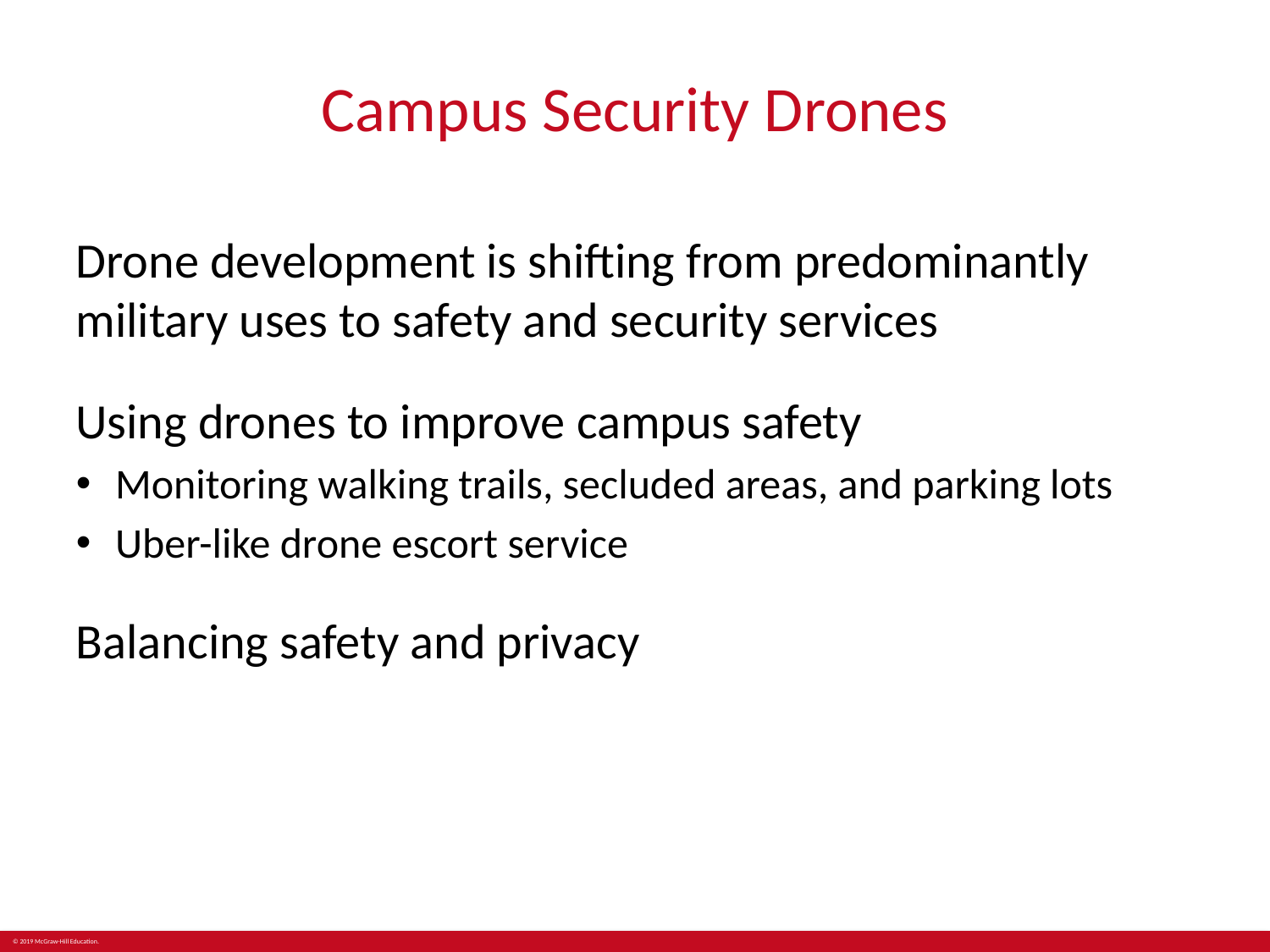

# Campus Security Drones
Drone development is shifting from predominantly military uses to safety and security services
Using drones to improve campus safety
Monitoring walking trails, secluded areas, and parking lots
Uber-like drone escort service
Balancing safety and privacy